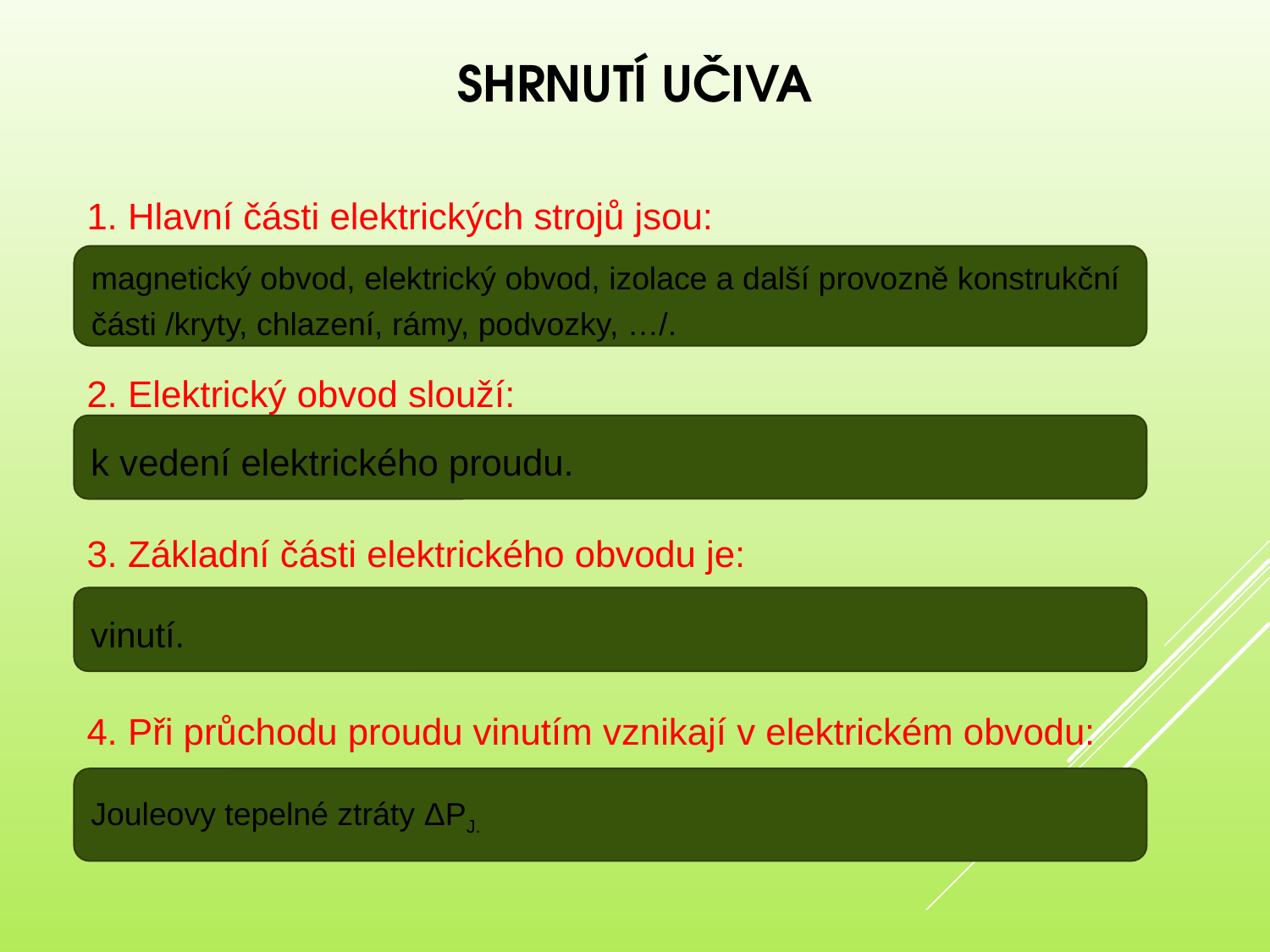

# Shrnutí učiva
1. Hlavní části elektrických strojů jsou:

2. Elektrický obvod slouží:

3. Základní části elektrického obvodu je:

4. Při průchodu proudu vinutím vznikají v elektrickém obvodu:

magnetický obvod, elektrický obvod, izolace a další provozně konstrukční části /kryty, chlazení, rámy, podvozky, …/.
k vedení elektrického proudu.
vinutí.

Jouleovy tepelné ztráty ΔPJ.